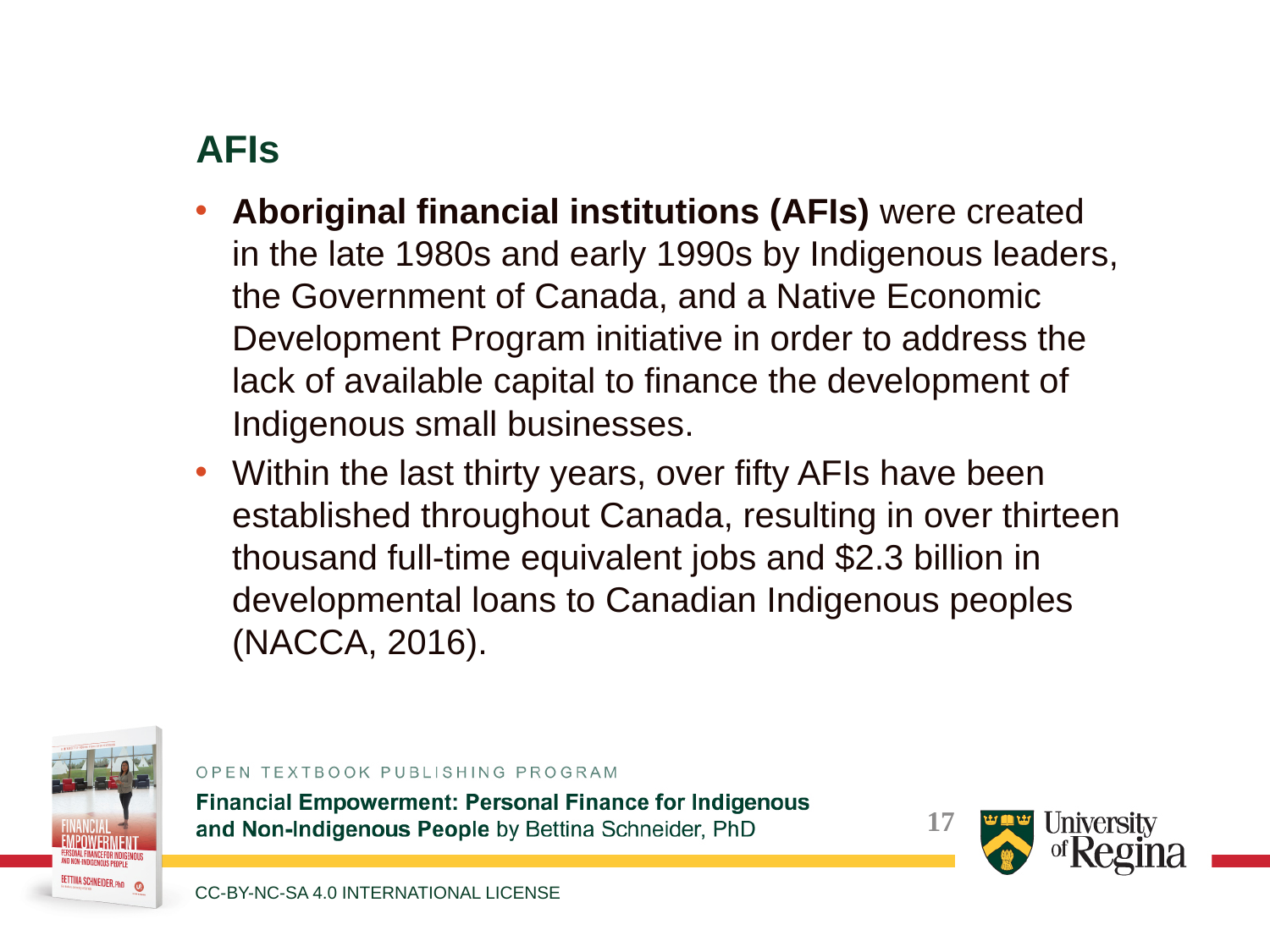

AFIs
Aboriginal financial institutions (AFIs) were created in the late 1980s and early 1990s by Indigenous leaders, the Government of Canada, and a Native Economic Development Program initiative in order to address the lack of available capital to finance the development of Indigenous small businesses.
Within the last thirty years, over fifty AFIs have been established throughout Canada, resulting in over thirteen thousand full-time equivalent jobs and $2.3 billion in developmental loans to Canadian Indigenous peoples (NACCA, 2016).
CC-BY-NC-SA 4.0 INTERNATIONAL LICENSE